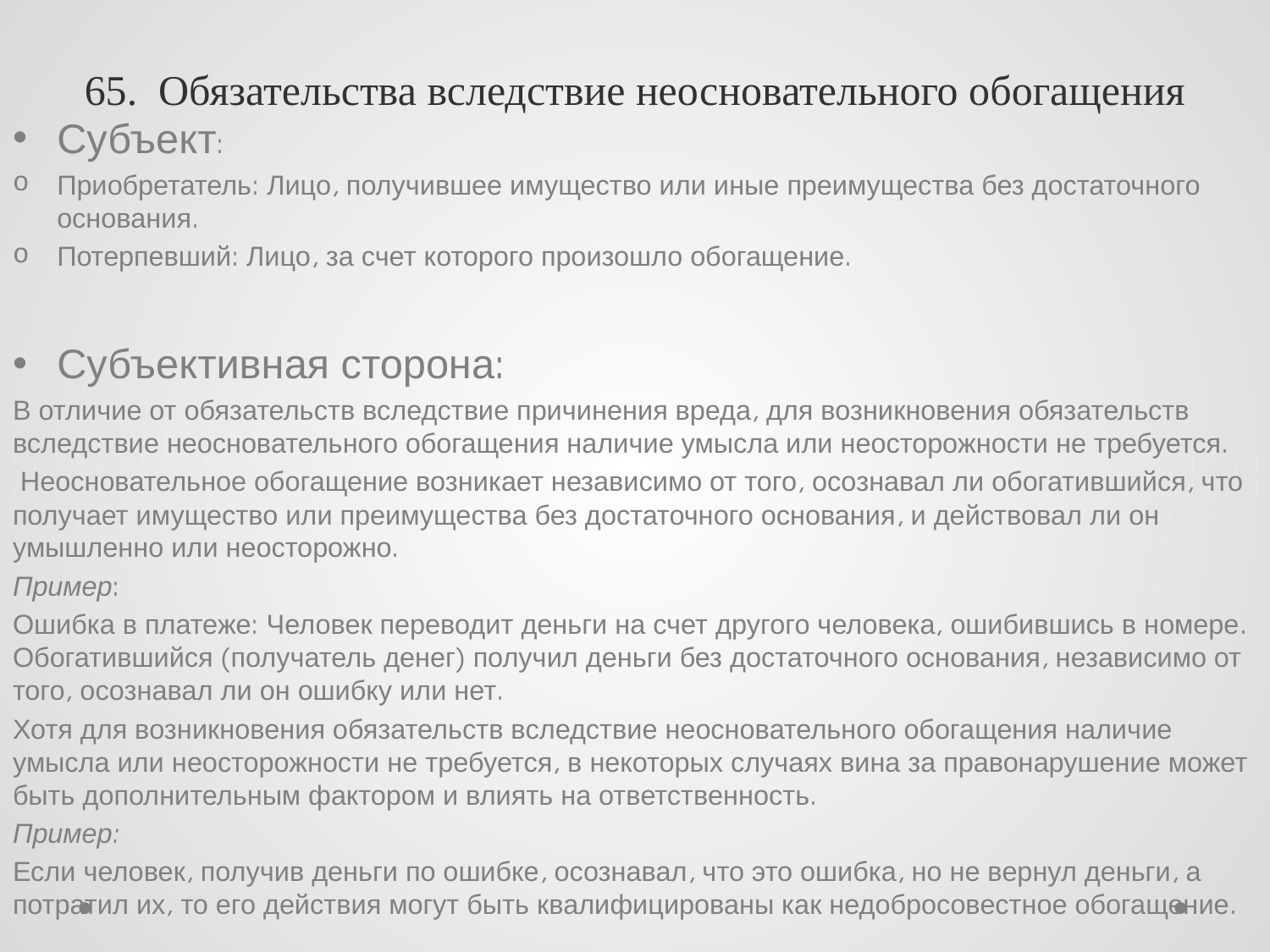

# 65.  Обязательства вследствие неосновательного обогащения
Субъект:
Приобретатель: Лицо, получившее имущество или иные преимущества без достаточного основания.
Потерпевший: Лицо, за счет которого произошло обогащение.

Субъективная сторона:
В отличие от обязательств вследствие причинения вреда, для возникновения обязательств вследствие неосновательного обогащения наличие умысла или неосторожности не требуется.
 Неосновательное обогащение возникает независимо от того, осознавал ли обогатившийся, что получает имущество или преимущества без достаточного основания, и действовал ли он умышленно или неосторожно.
Пример:
Ошибка в платеже: Человек переводит деньги на счет другого человека, ошибившись в номере. Обогатившийся (получатель денег) получил деньги без достаточного основания, независимо от того, осознавал ли он ошибку или нет.
Хотя для возникновения обязательств вследствие неосновательного обогащения наличие умысла или неосторожности не требуется, в некоторых случаях вина за правонарушение может быть дополнительным фактором и влиять на ответственность.
Пример:
Если человек, получив деньги по ошибке, осознавал, что это ошибка, но не вернул деньги, а потратил их, то его действия могут быть квалифицированы как недобросовестное обогащение.